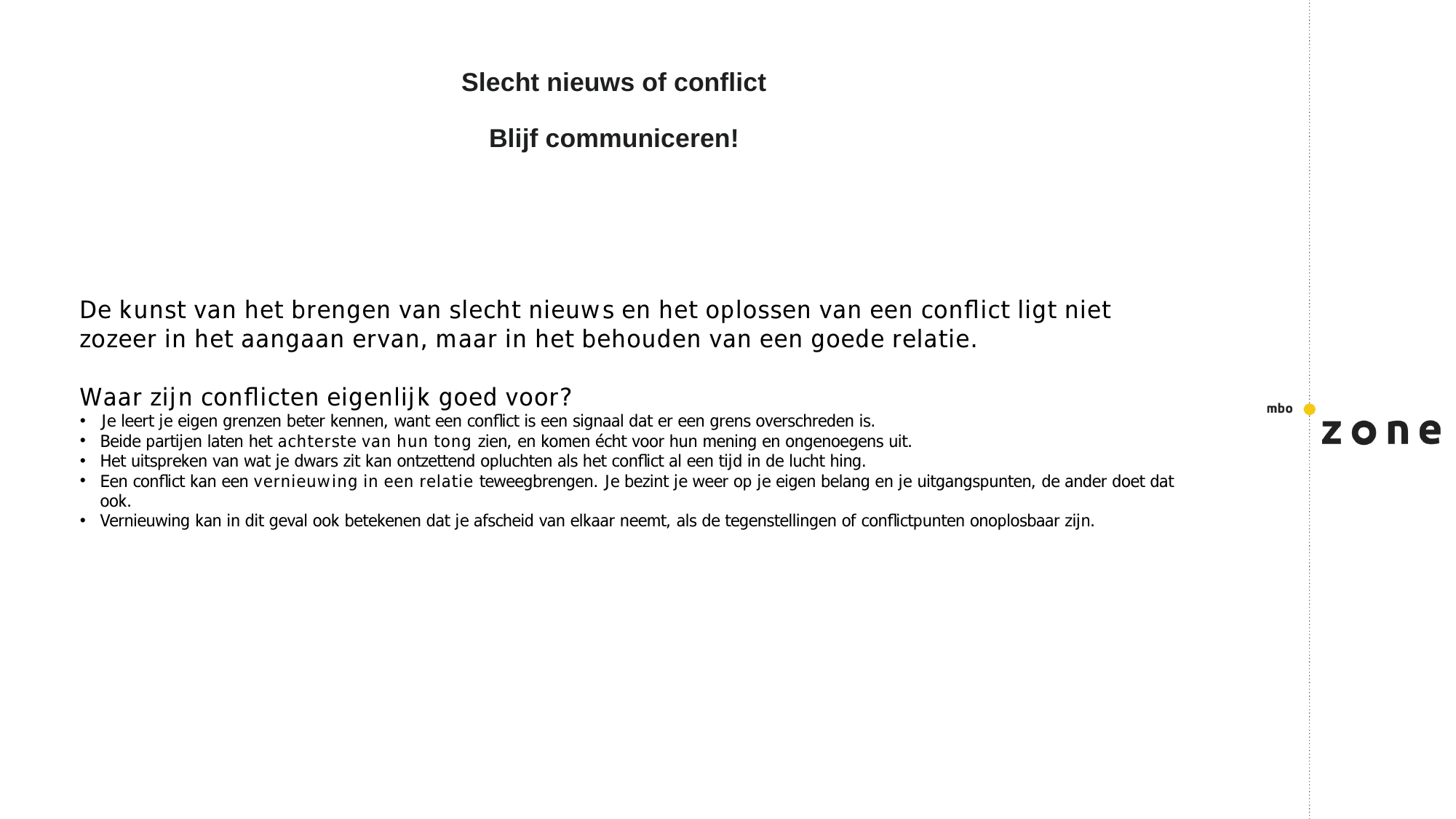

# Slecht nieuws of conflict Blijf communiceren!

De kunst van het brengen van slecht nieuws en het oplossen van een conflict ligt niet zozeer in het aangaan ervan, maar in het behouden van een goede relatie.

Waar zijn conflicten eigenlijk goed voor?
Je leert je eigen grenzen beter kennen, want een conflict is een signaal dat er een grens overschreden is.
Beide partijen laten het achterste van hun tong zien, en komen écht voor hun mening en ongenoegens uit.
Het uitspreken van wat je dwars zit kan ontzettend opluchten als het conflict al een tijd in de lucht hing.
Een conflict kan een vernieuwing in een relatie teweegbrengen. Je bezint je weer op je eigen belang en je uitgangspunten, de ander doet dat ook.
Vernieuwing kan in dit geval ook betekenen dat je afscheid van elkaar neemt, als de tegenstellingen of conflictpunten onoplosbaar zijn.